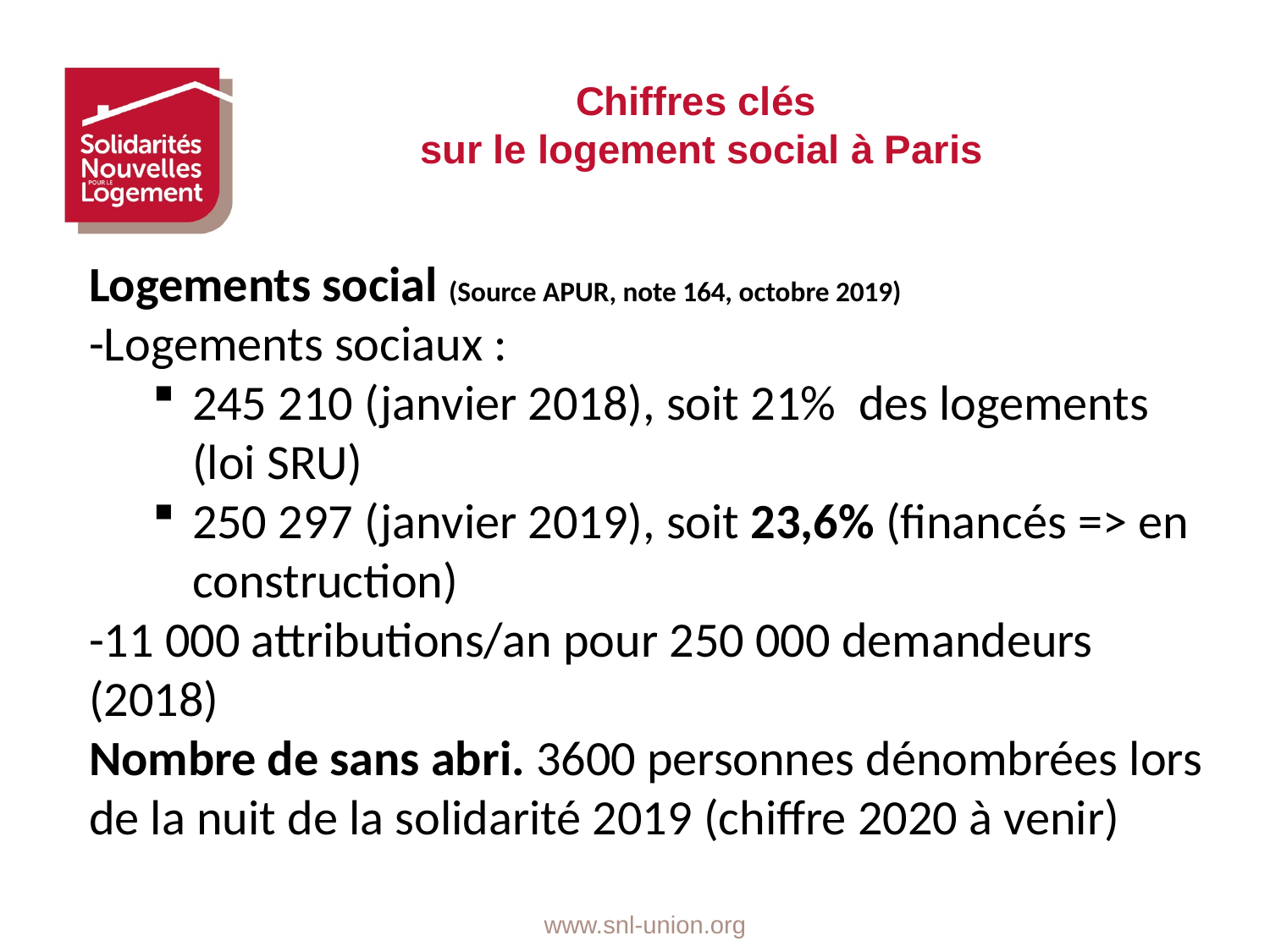

|  |  |  |
| --- | --- | --- |
|  |  |  |
# Chiffres clés sur le logement social à Paris
Logements social (Source APUR, note 164, octobre 2019)
-Logements sociaux :
245 210 (janvier 2018), soit 21%  des logements (loi SRU)
250 297 (janvier 2019), soit 23,6% (financés => en construction)
-11 000 attributions/an pour 250 000 demandeurs (2018)
Nombre de sans abri. 3600 personnes dénombrées lors de la nuit de la solidarité 2019 (chiffre 2020 à venir)